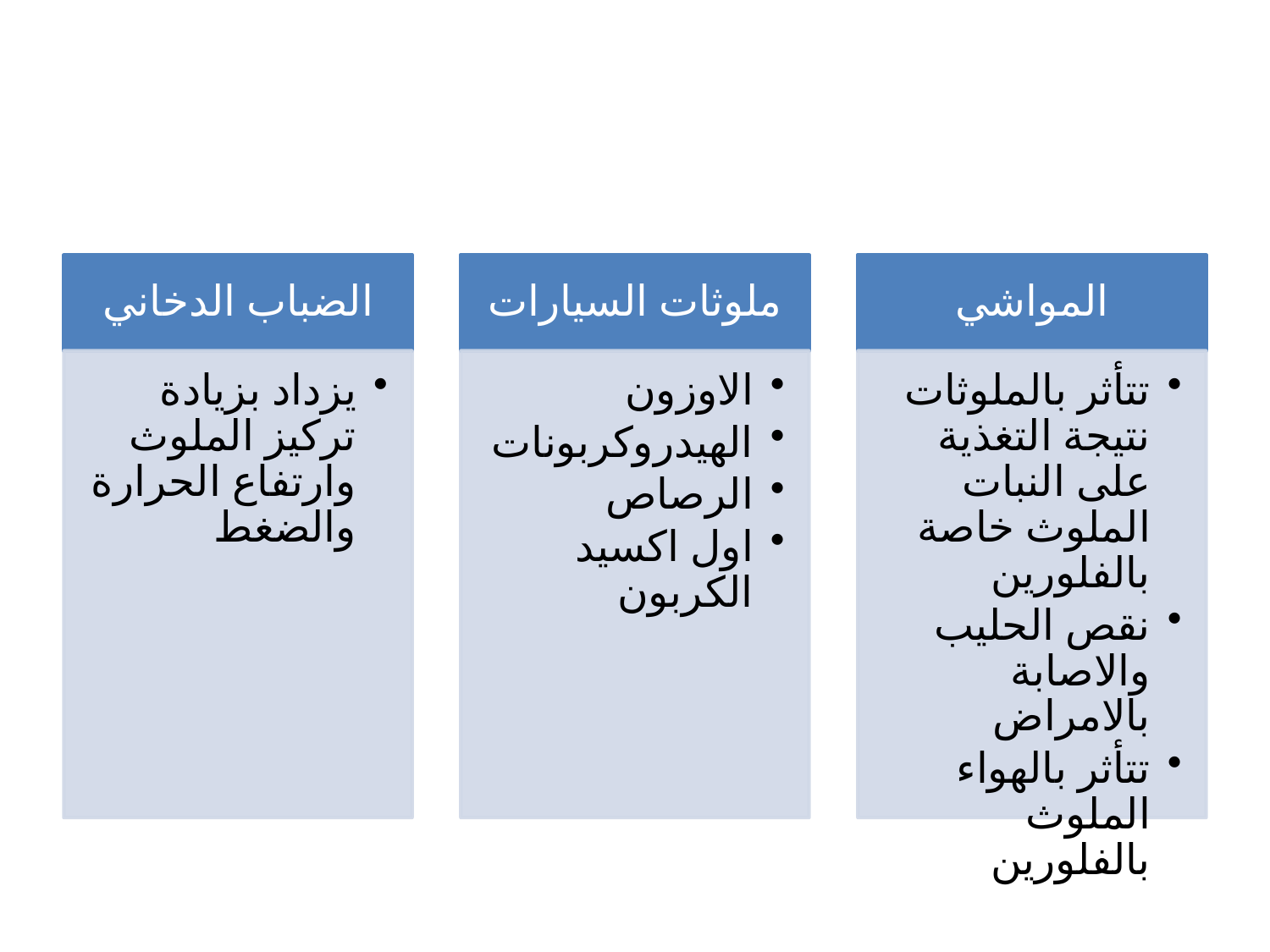

#
الضباب الدخاني
يزداد بزيادة تركيز الملوث وارتفاع الحرارة والضغط

ملوثات السيارات
الاوزون
الهيدروكربونات
الرصاص
اول اكسيد الكربون

المواشي
تتأثر بالملوثات نتيجة التغذية على النبات الملوث خاصة بالفلورين
نقص الحليب والاصابة بالامراض
تتأثر بالهواء الملوث بالفلورين